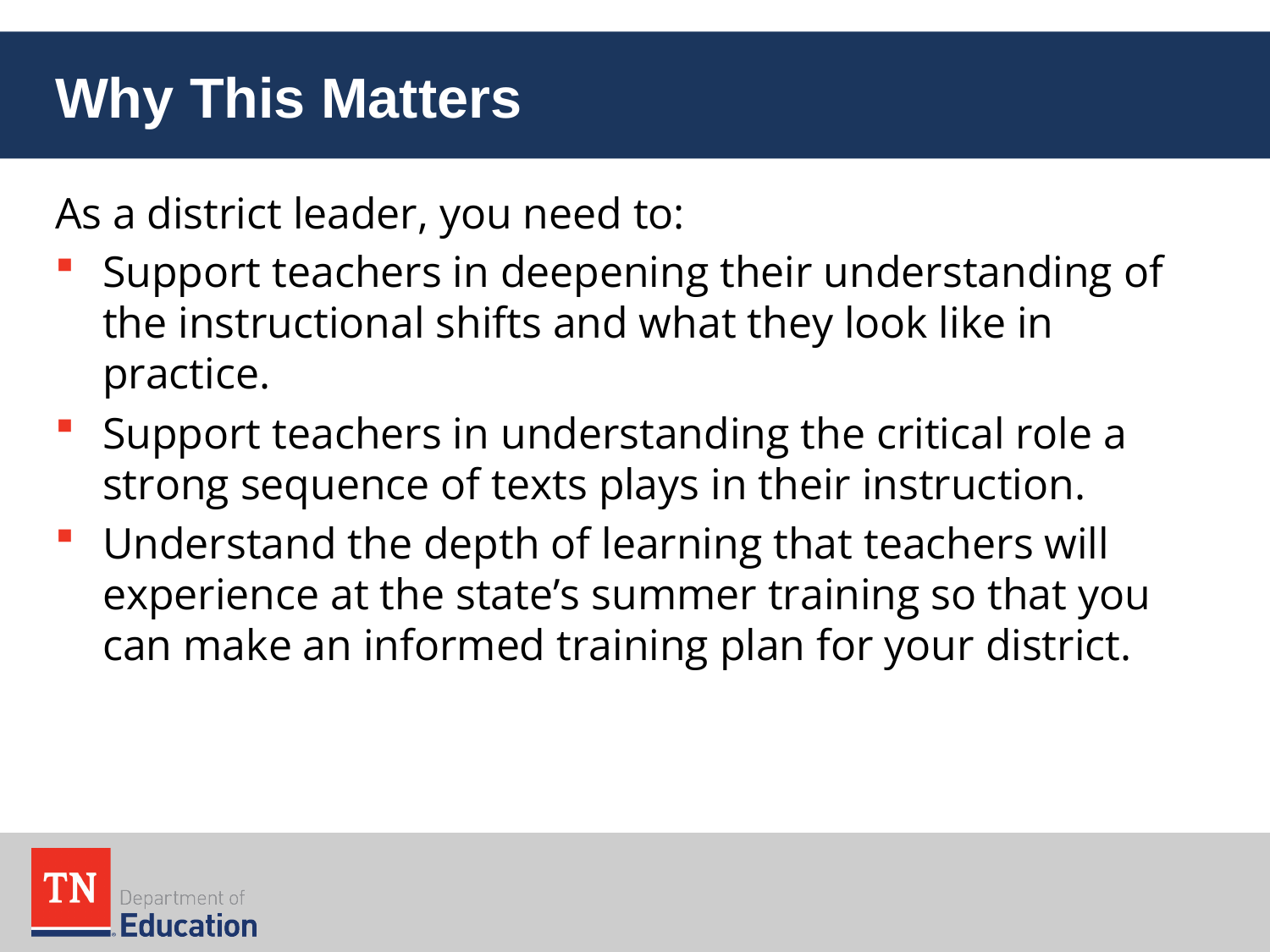

# Why This Matters
As a district leader, you need to:
Support teachers in deepening their understanding of the instructional shifts and what they look like in practice.
Support teachers in understanding the critical role a strong sequence of texts plays in their instruction.
Understand the depth of learning that teachers will experience at the state’s summer training so that you can make an informed training plan for your district.